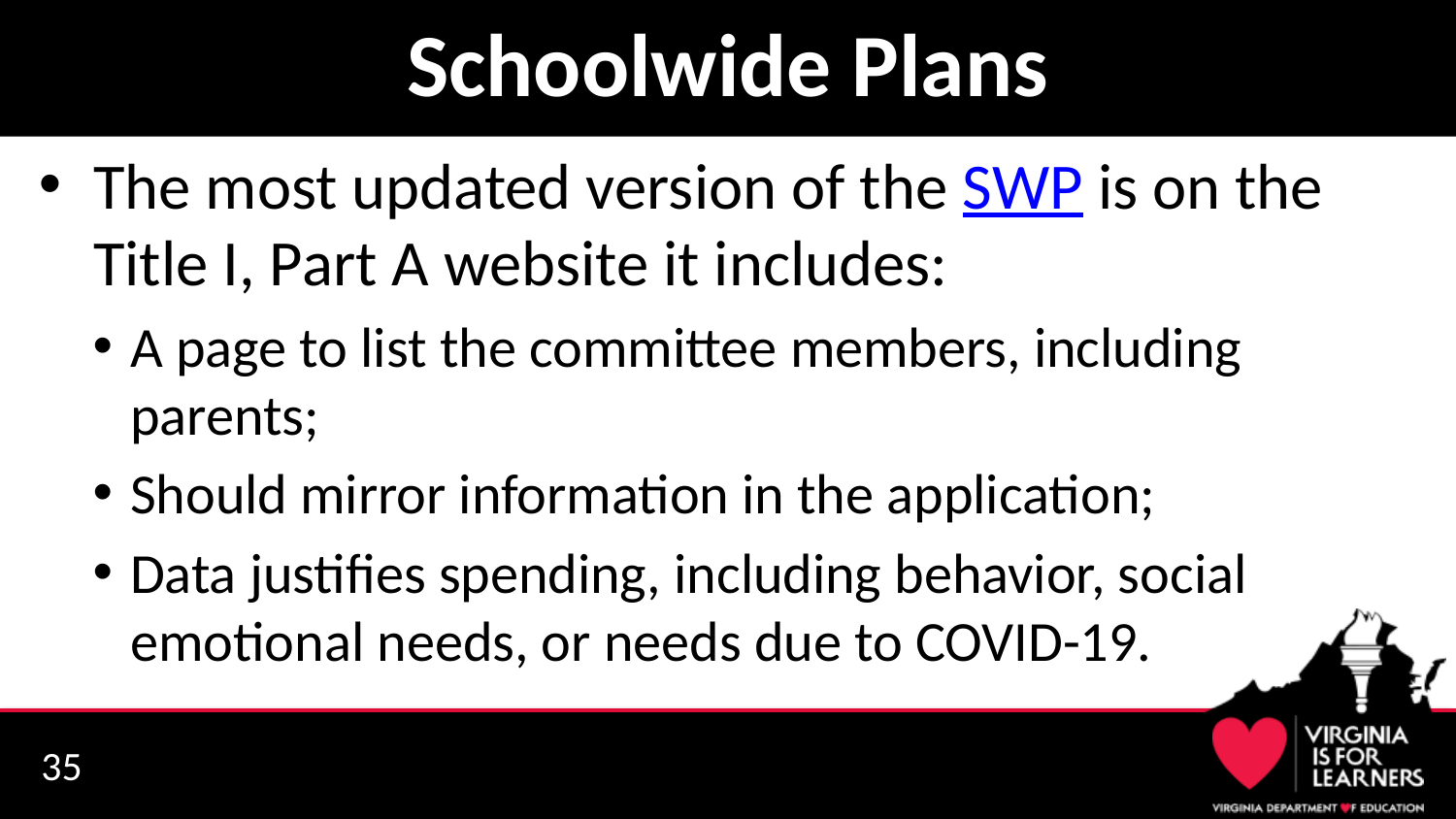

# Schoolwide Plans
The most updated version of the SWP is on the Title I, Part A website it includes:
A page to list the committee members, including parents;
Should mirror information in the application;
Data justifies spending, including behavior, social emotional needs, or needs due to COVID-19.